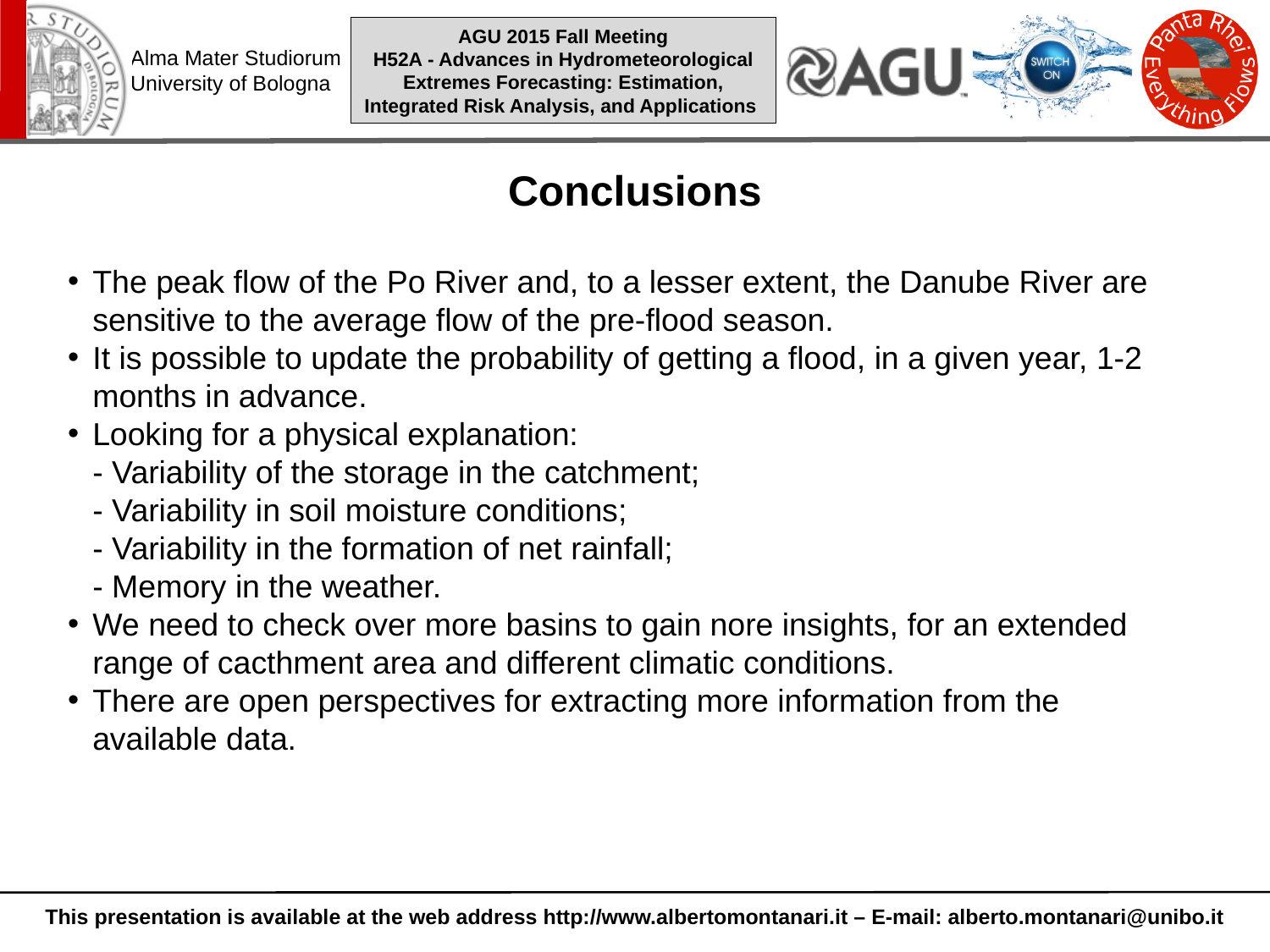

Conclusions
The peak flow of the Po River and, to a lesser extent, the Danube River are sensitive to the average flow of the pre-flood season.
It is possible to update the probability of getting a flood, in a given year, 1-2 months in advance.
Looking for a physical explanation:
	- Variability of the storage in the catchment;
	- Variability in soil moisture conditions;
	- Variability in the formation of net rainfall;
	- Memory in the weather.
We need to check over more basins to gain nore insights, for an extended range of cacthment area and different climatic conditions.
There are open perspectives for extracting more information from the available data.